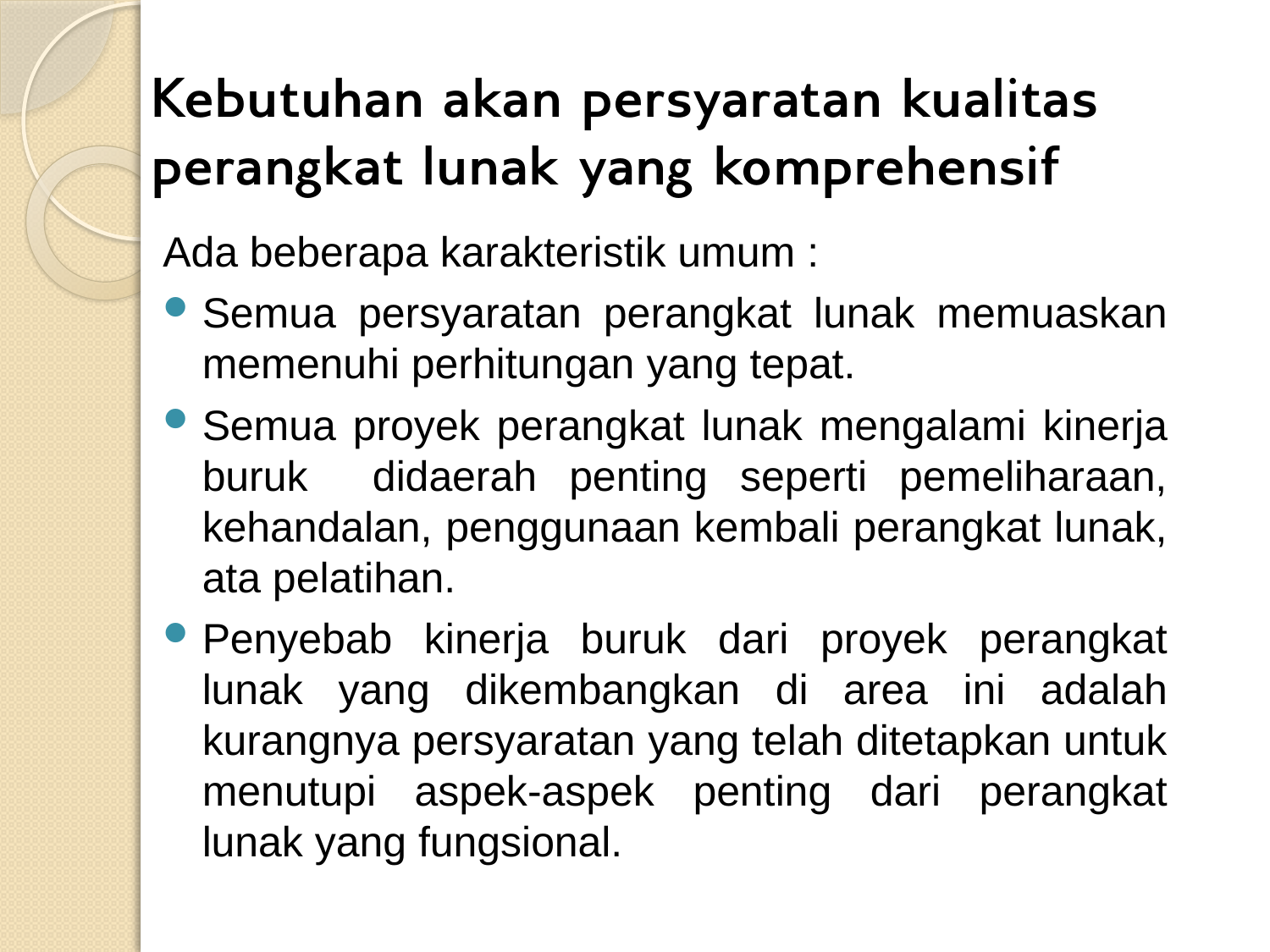

# Kebutuhan akan persyaratan kualitas perangkat lunak yang komprehensif
Ada beberapa karakteristik umum :
Semua persyaratan perangkat lunak memuaskan memenuhi perhitungan yang tepat.
Semua proyek perangkat lunak mengalami kinerja buruk  didaerah penting seperti pemeliharaan, kehandalan, penggunaan kembali perangkat lunak, ata pelatihan.
Penyebab kinerja buruk dari proyek perangkat lunak yang dikembangkan di area ini adalah kurangnya persyaratan yang telah ditetapkan untuk menutupi aspek-aspek penting dari perangkat lunak yang fungsional.